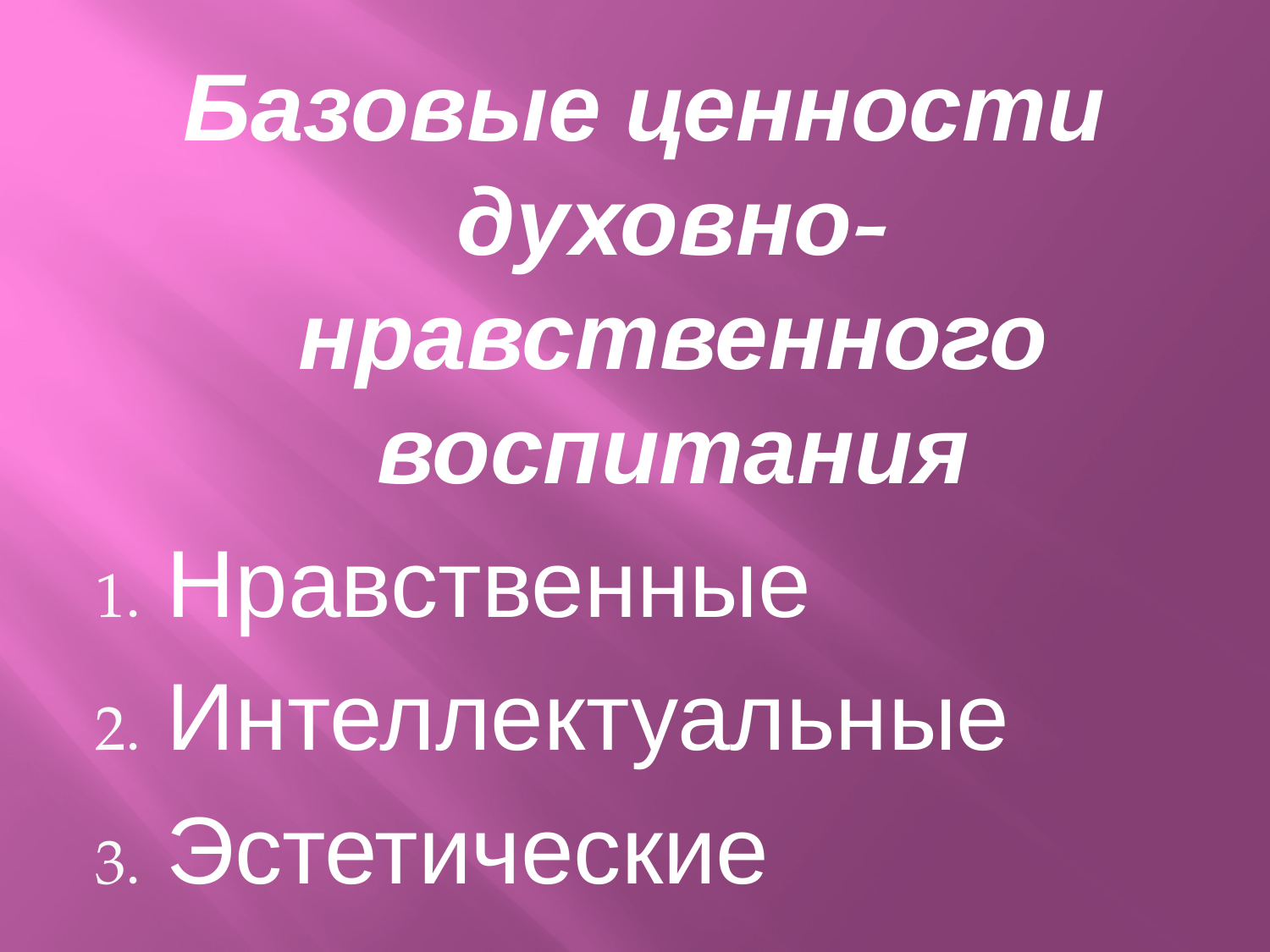

Базовые ценности духовно-нравственного воспитания
Нравственные
Интеллектуальные
Эстетические